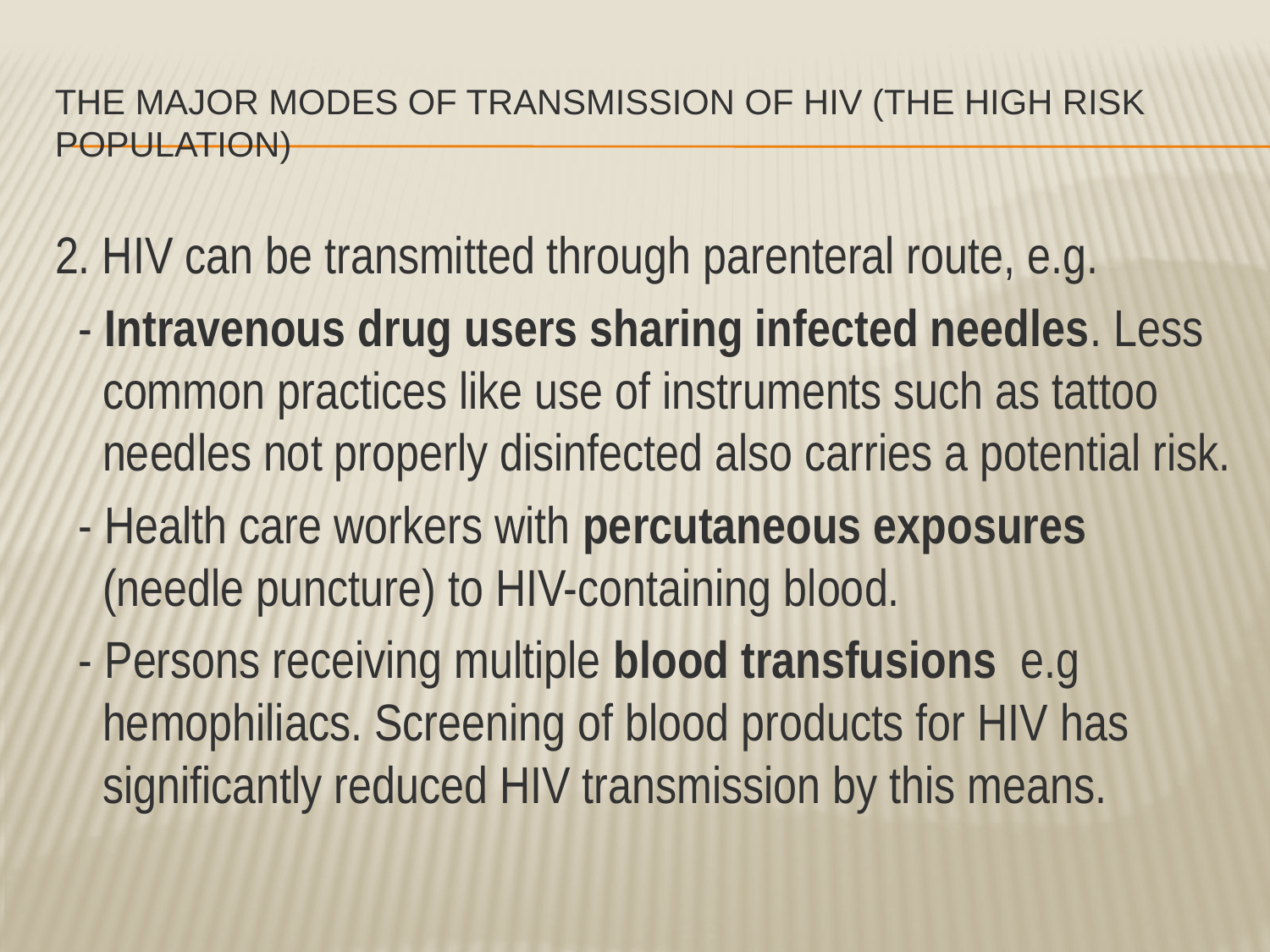

# The major modes of transmission of HIV (the high risk population)
2. HIV can be transmitted through parenteral route, e.g.
  - Intravenous drug users sharing infected needles. Less common practices like use of instruments such as tattoo needles not properly disinfected also carries a potential risk.
  - Health care workers with percutaneous exposures (needle puncture) to HIV-containing blood.
  - Persons receiving multiple blood transfusions  e.g hemophiliacs. Screening of blood products for HIV has significantly reduced HIV transmission by this means.